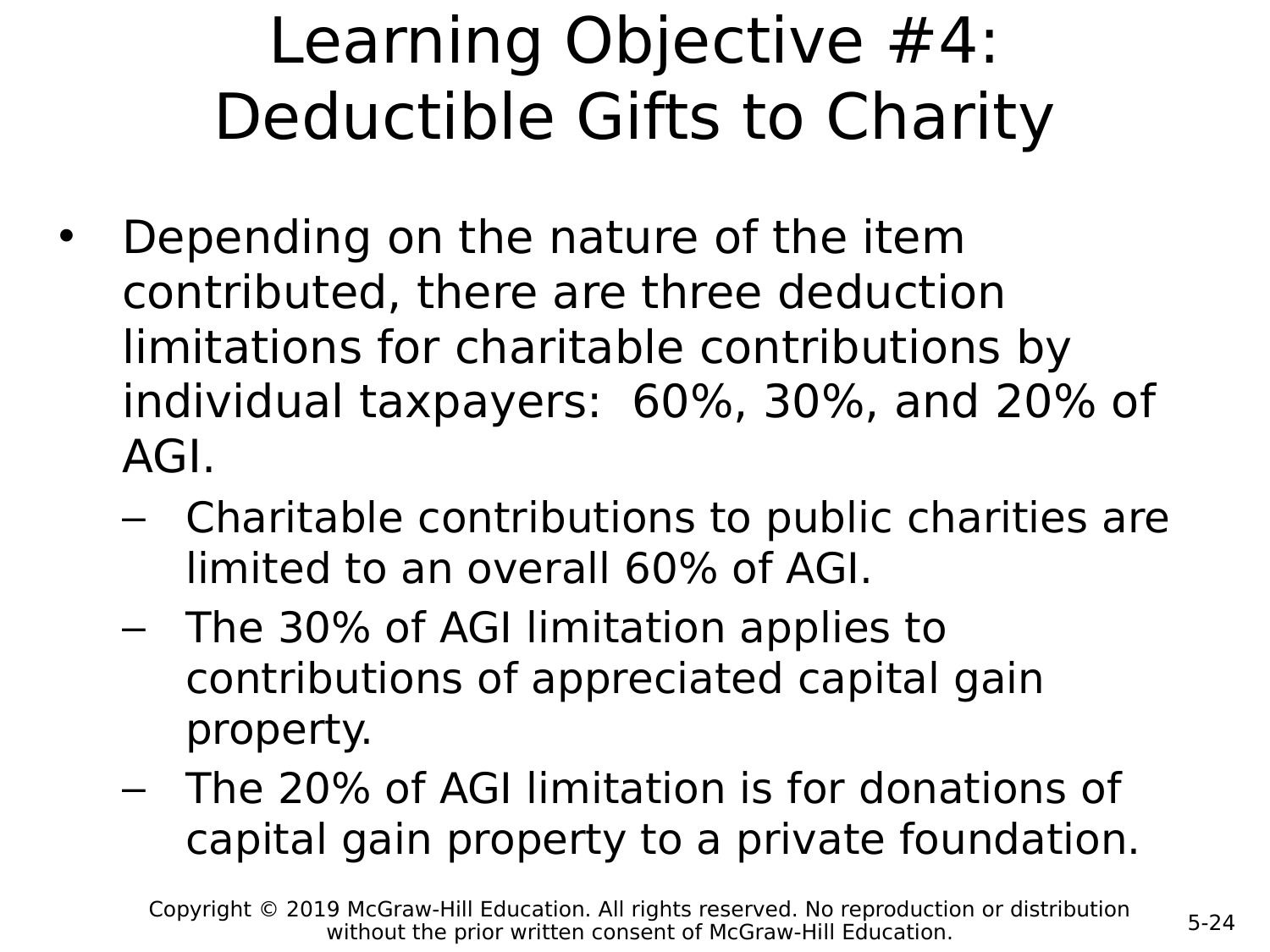

# Learning Objective #4: Deductible Gifts to Charity
Depending on the nature of the item contributed, there are three deduction limitations for charitable contributions by individual taxpayers:  60%, 30%, and 20% of AGI.
Charitable contributions to public charities are limited to an overall 60% of AGI.
The 30% of AGI limitation applies to contributions of appreciated capital gain property.
The 20% of AGI limitation is for donations of capital gain property to a private foundation.